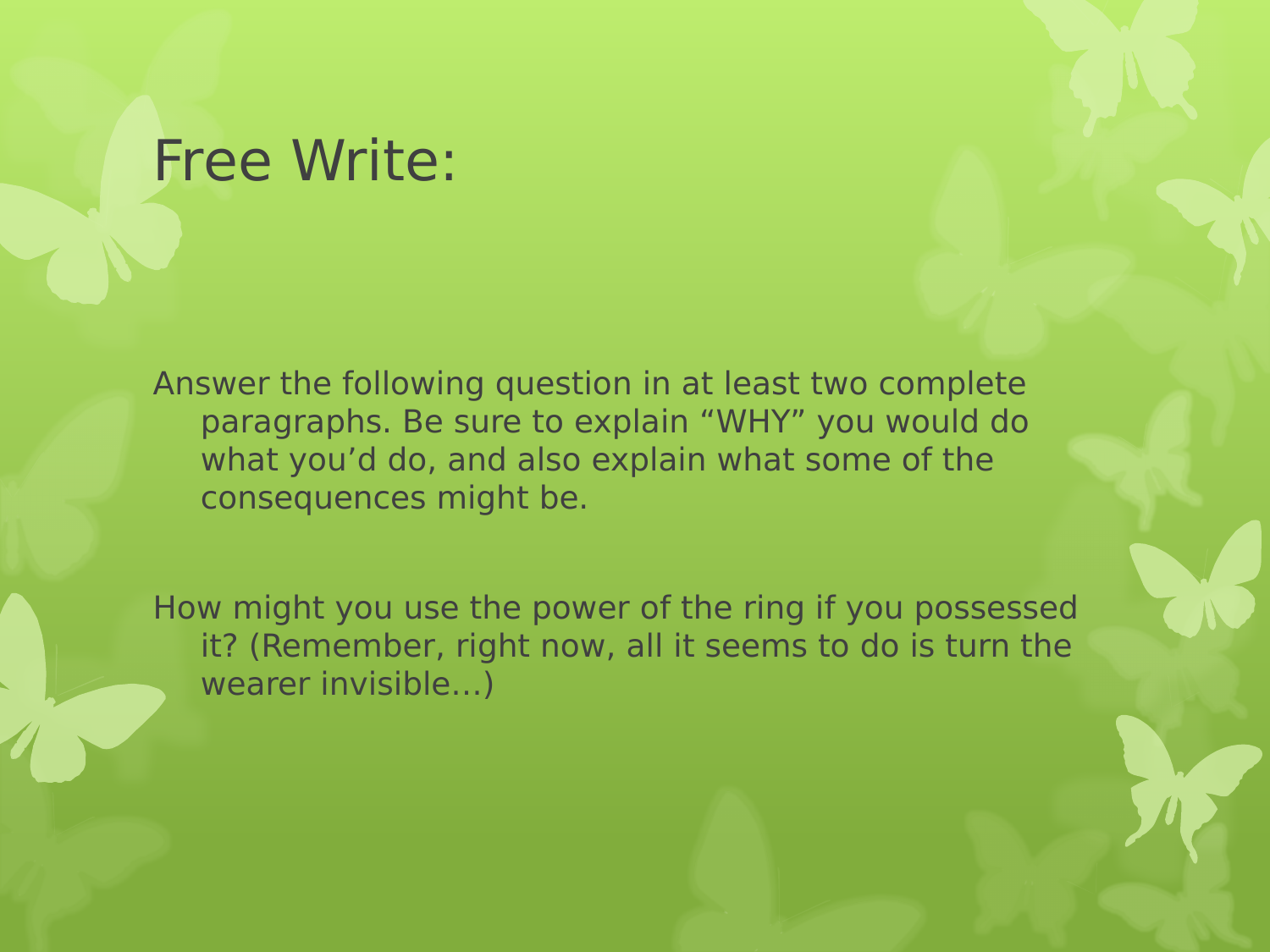

# Free Write:
Answer the following question in at least two complete paragraphs. Be sure to explain “WHY” you would do what you’d do, and also explain what some of the consequences might be.

How might you use the power of the ring if you possessed it? (Remember, right now, all it seems to do is turn the wearer invisible…)